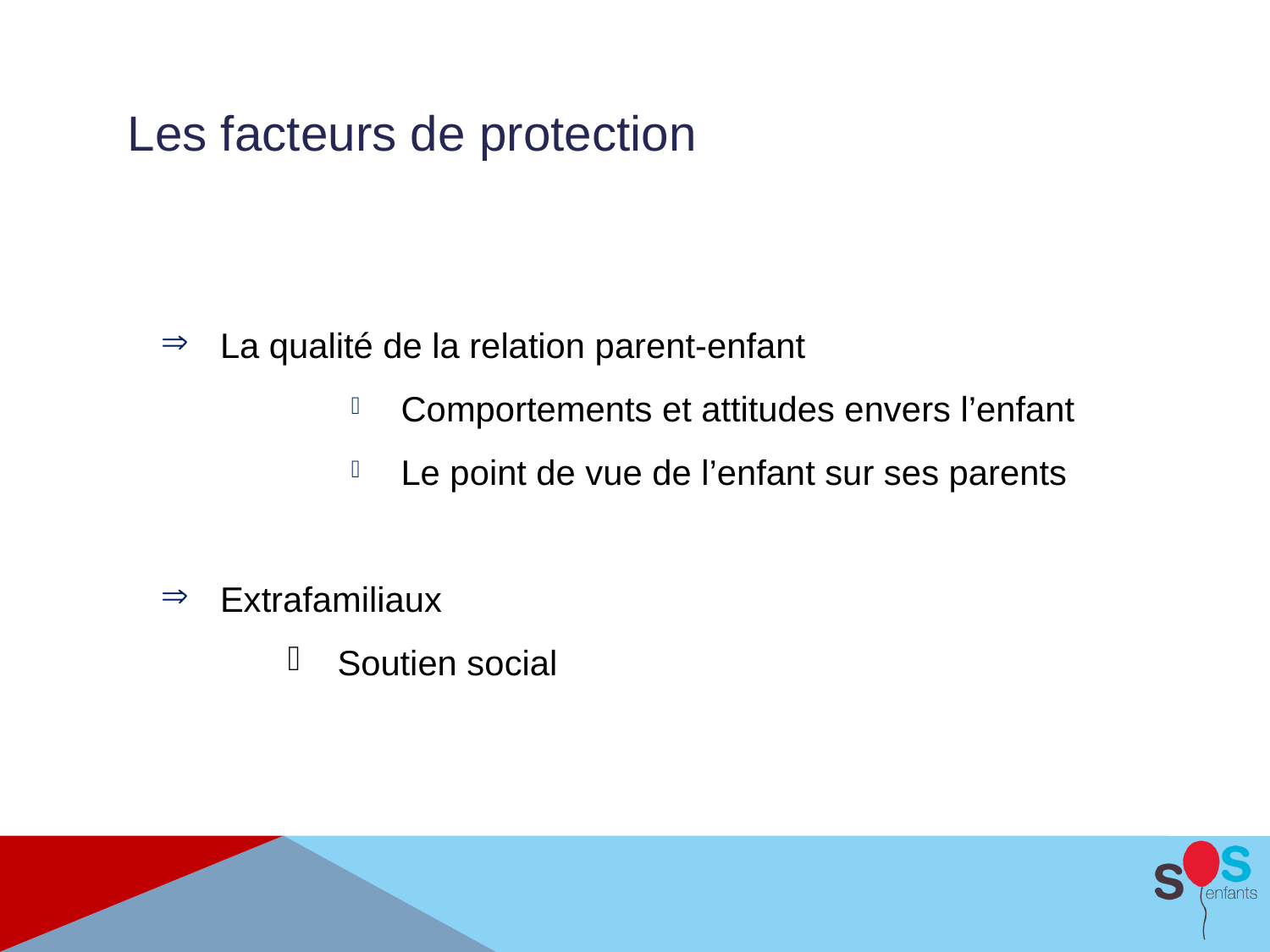

Les facteurs de protection

   La qualité de la relation parent-enfant
  Comportements et attitudes envers l’enfant
  Le point de vue de l’enfant sur ses parents

   Extrafamiliaux
  Soutien social